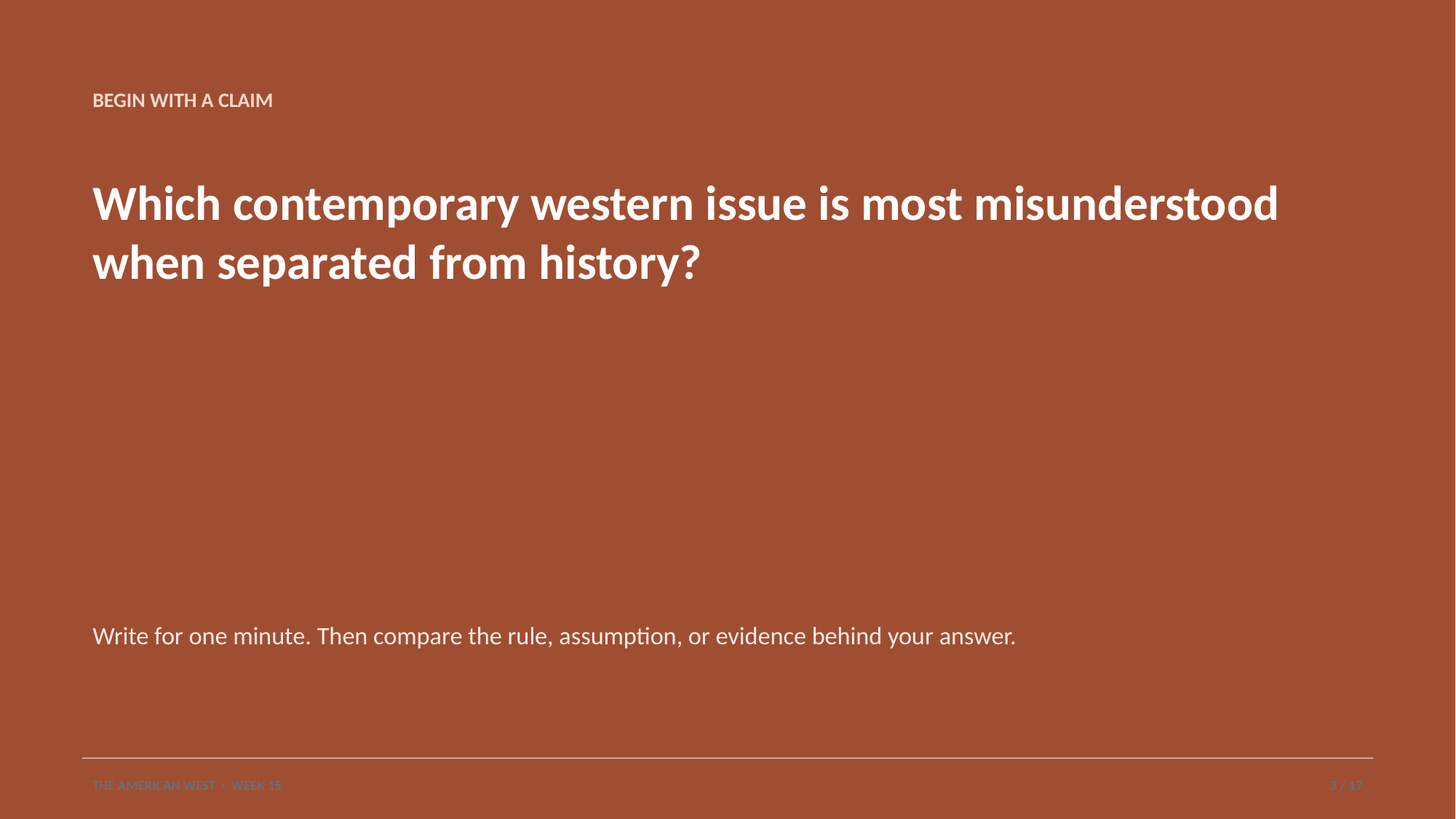

BEGIN WITH A CLAIM
Which contemporary western issue is most misunderstood when separated from history?
Write for one minute. Then compare the rule, assumption, or evidence behind your answer.

THE AMERICAN WEST  ·  WEEK 15
3 / 17